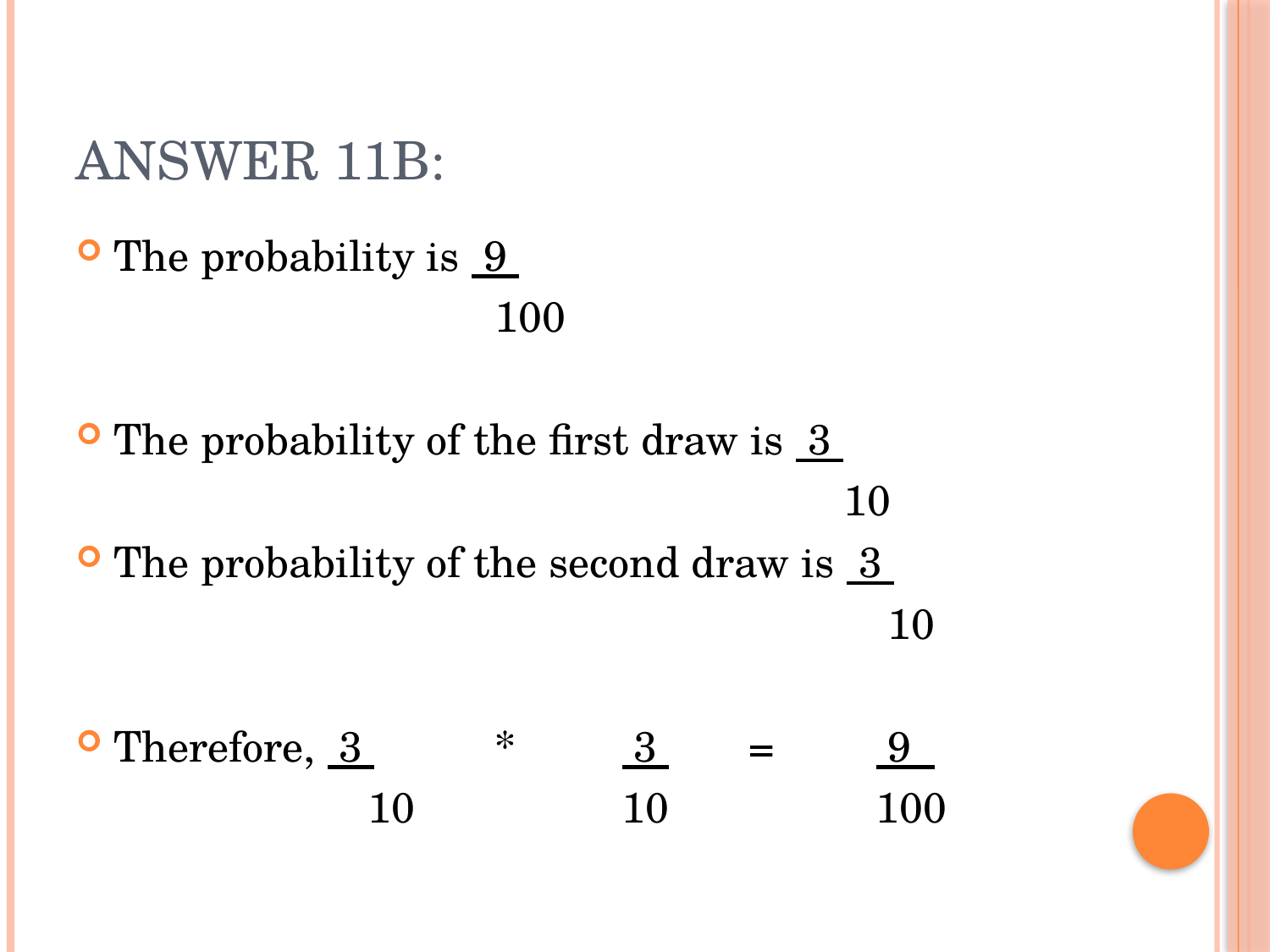

# Answer 11B:
The probability is  9
				100

The probability of the first draw is  3
						        10
The probability of the second draw is  3
							 10

Therefore,  3 	*	 3 	=	 9
			10		10		100